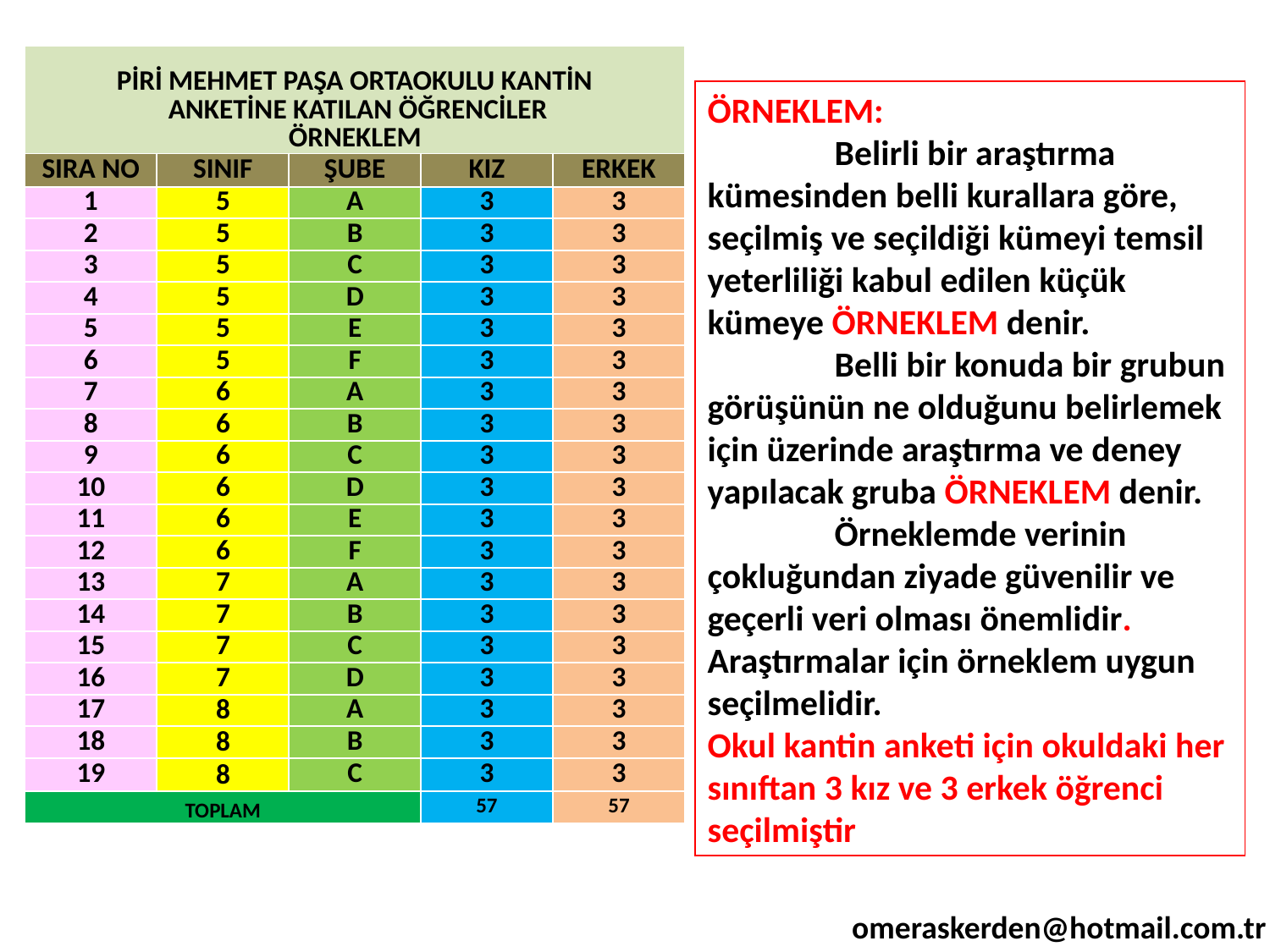

| PİRİ MEHMET PAŞA ORTAOKULU KANTİN ANKETİNE KATILAN ÖĞRENCİLER ÖRNEKLEM |  |  |  |  |
| --- | --- | --- | --- | --- |
| SIRA NO | SINIF | ŞUBE | KIZ | ERKEK |
| 1 | 5 | A | 3 | 3 |
| 2 | 5 | B | 3 | 3 |
| 3 | 5 | C | 3 | 3 |
| 4 | 5 | D | 3 | 3 |
| 5 | 5 | E | 3 | 3 |
| 6 | 5 | F | 3 | 3 |
| 7 | 6 | A | 3 | 3 |
| 8 | 6 | B | 3 | 3 |
| 9 | 6 | C | 3 | 3 |
| 10 | 6 | D | 3 | 3 |
| 11 | 6 | E | 3 | 3 |
| 12 | 6 | F | 3 | 3 |
| 13 | 7 | A | 3 | 3 |
| 14 | 7 | B | 3 | 3 |
| 15 | 7 | C | 3 | 3 |
| 16 | 7 | D | 3 | 3 |
| 17 | 8 | A | 3 | 3 |
| 18 | 8 | B | 3 | 3 |
| 19 | 8 | C | 3 | 3 |
| TOPLAM |  |  | 57 | 57 |
ÖRNEKLEM:
	Belirli bir araştırma kümesinden belli kurallara göre, seçilmiş ve seçildiği kümeyi temsil yeterliliği kabul edilen küçük kümeye ÖRNEKLEM denir.
	Belli bir konuda bir grubun görüşünün ne olduğunu belirlemek için üzerinde araştırma ve deney yapılacak gruba ÖRNEKLEM denir.
	Örneklemde verinin çokluğundan ziyade güvenilir ve geçerli veri olması önemlidir.
Araştırmalar için örneklem uygun seçilmelidir.
Okul kantin anketi için okuldaki her sınıftan 3 kız ve 3 erkek öğrenci seçilmiştir
omeraskerden@hotmail.com.tr